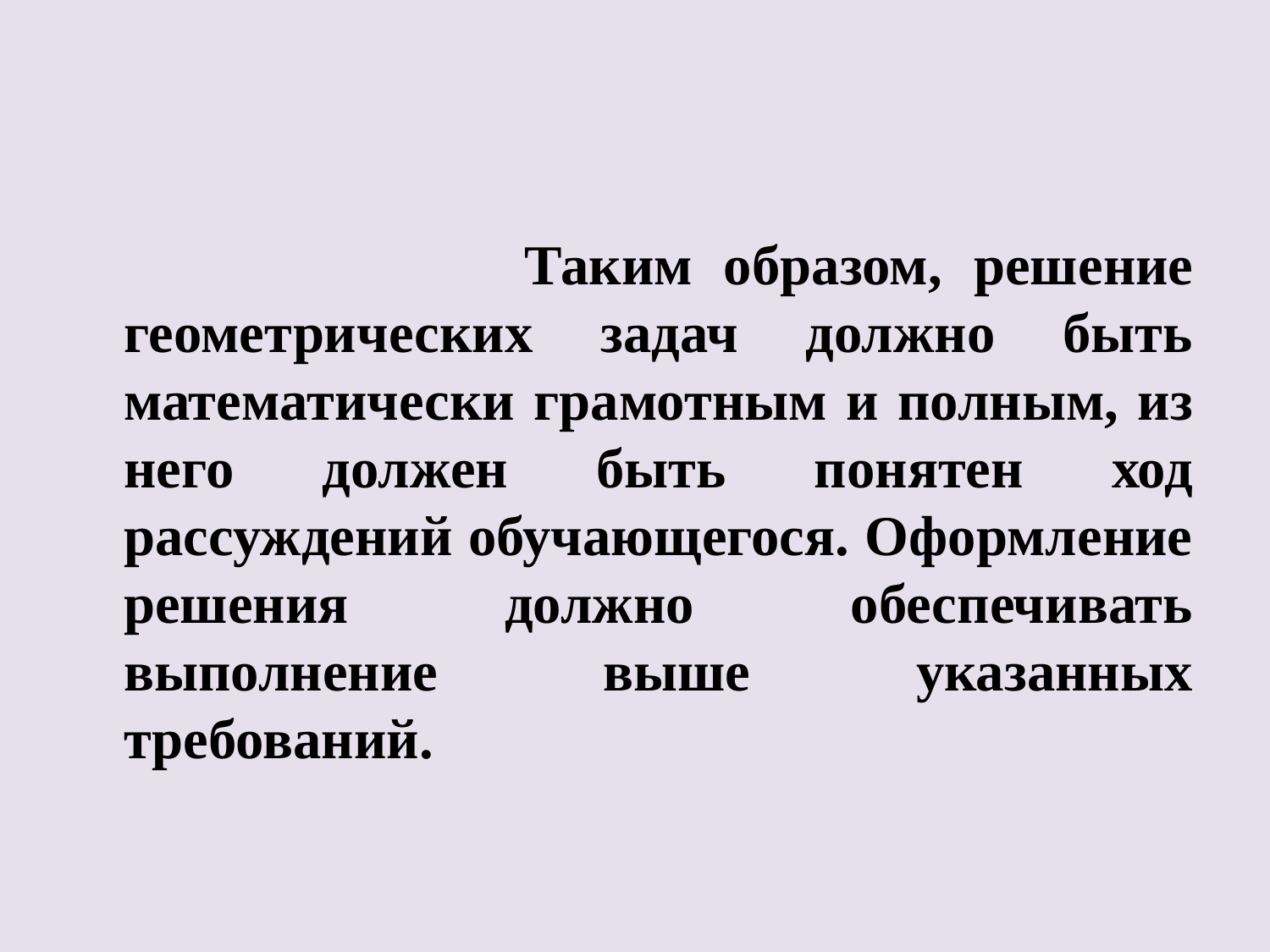

#
               Таким образом, решение геометрических задач должно быть математически грамотным и полным, из него должен быть понятен ход рассуждений обучающегося. Оформление решения должно обеспечивать выполнение выше указанных требований.